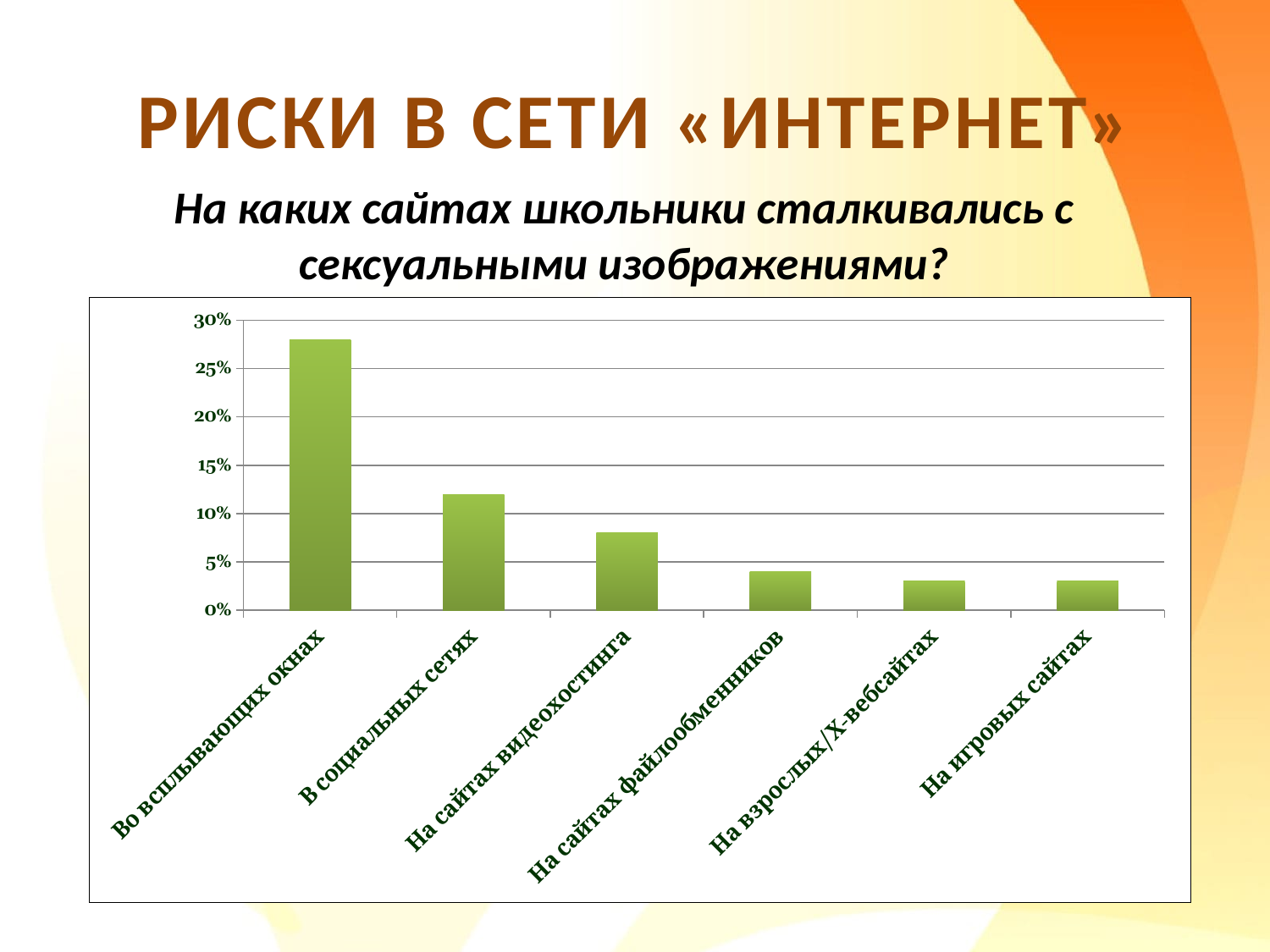

# Риски в сети «интернет»
	На каких сайтах школьники сталкивались с сексуальными изображениями?

### Chart

| Category |  |
|---|---|
| Во всплывающих окнах | 0.2800000000000001 |
| В социальных сетях | 0.12000000000000002 |
| На сайтах видеохостинга | 0.08000000000000004 |
| На сайтах файлообменников | 0.04000000000000002 |
| На взрослых/Х-вебсайтах | 0.030000000000000002 |
| На игровых сайтах | 0.030000000000000002 |